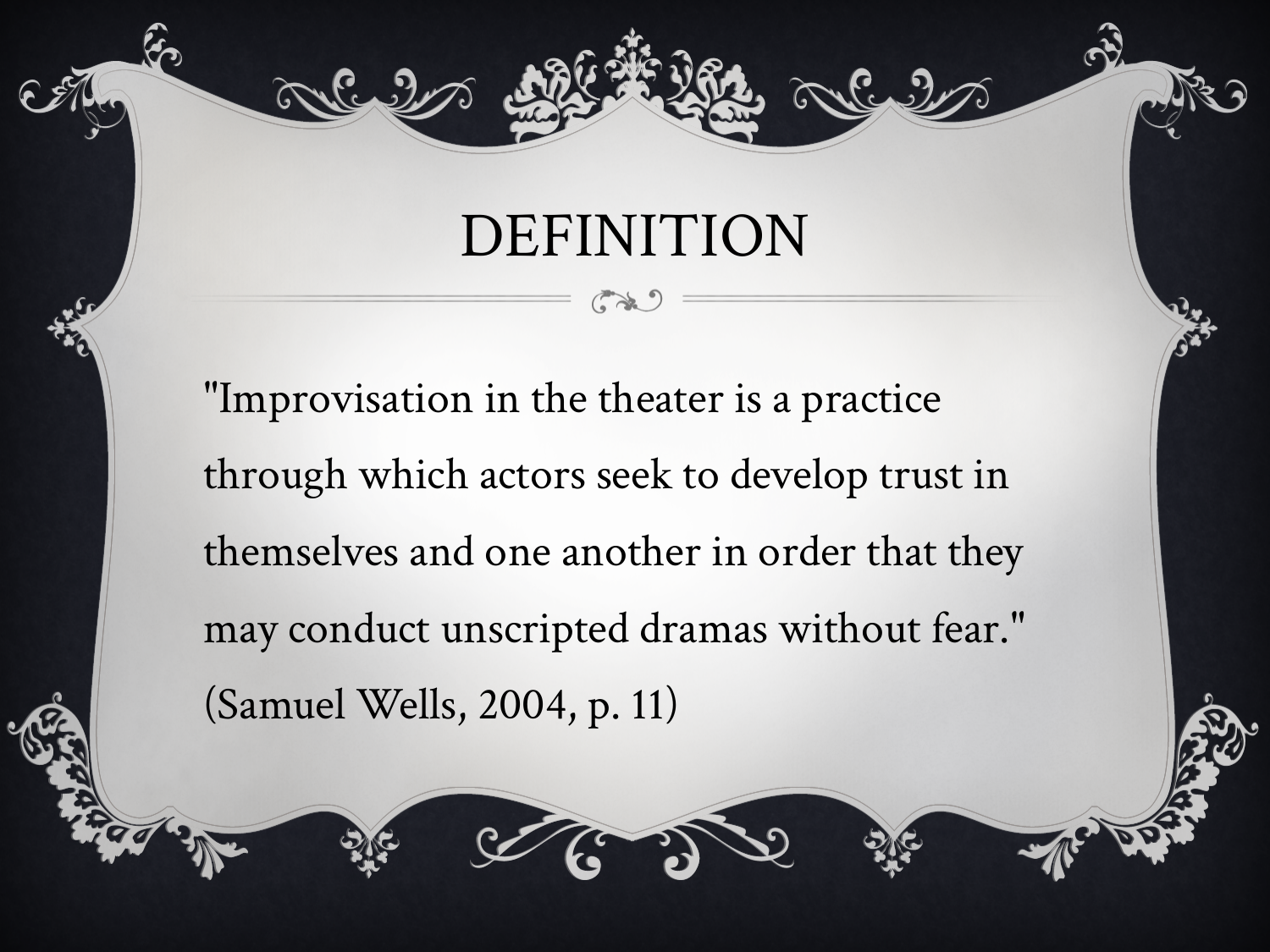

# DEFINITION
"Improvisation in the theater is a practice through which actors seek to develop trust in themselves and one another in order that they may conduct unscripted dramas without fear." (Samuel Wells, 2004, p. 11)